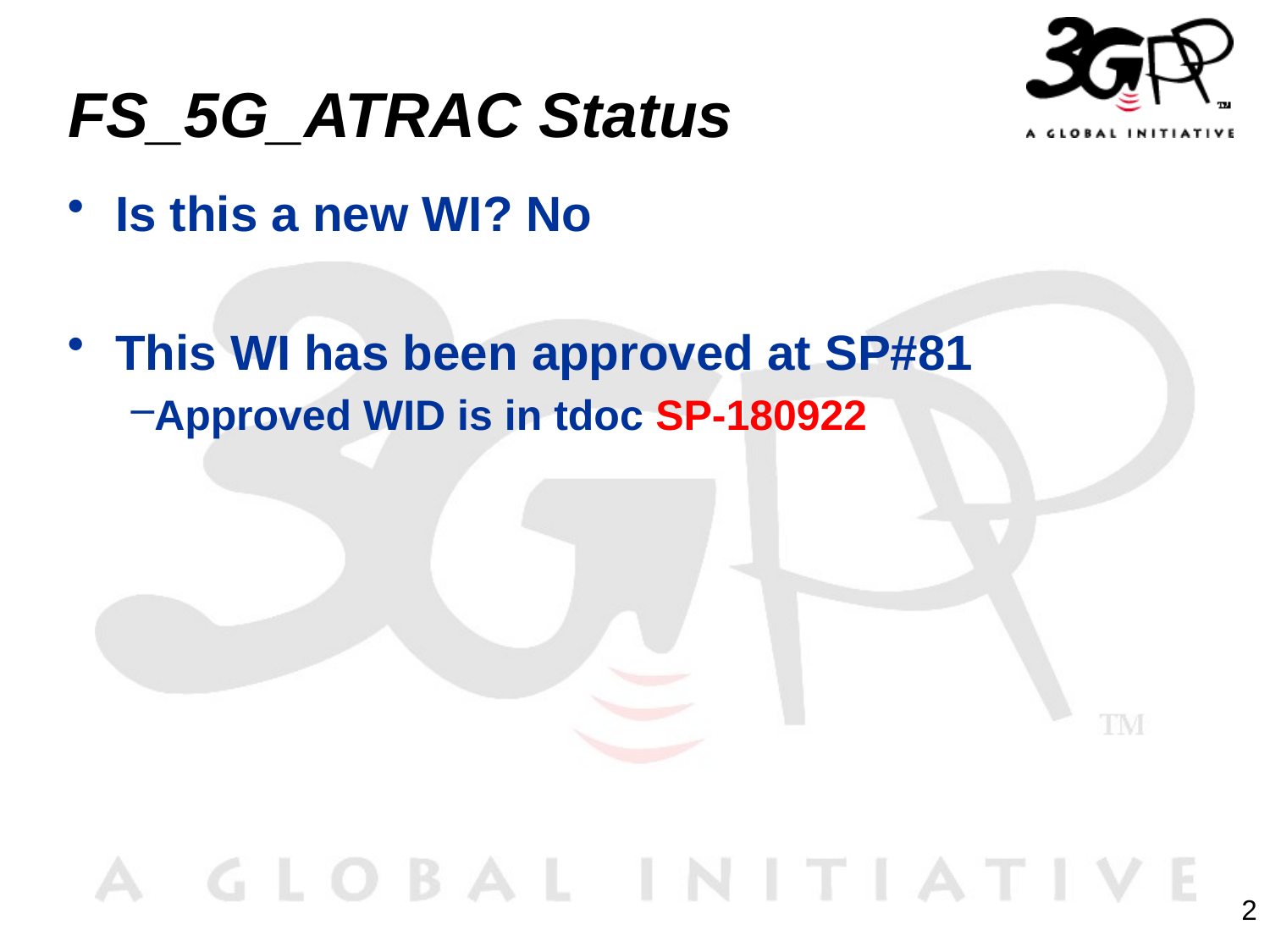

# FS_5G_ATRAC Status
Is this a new WI? No

This WI has been approved at SP#81
Approved WID is in tdoc SP-180922
2